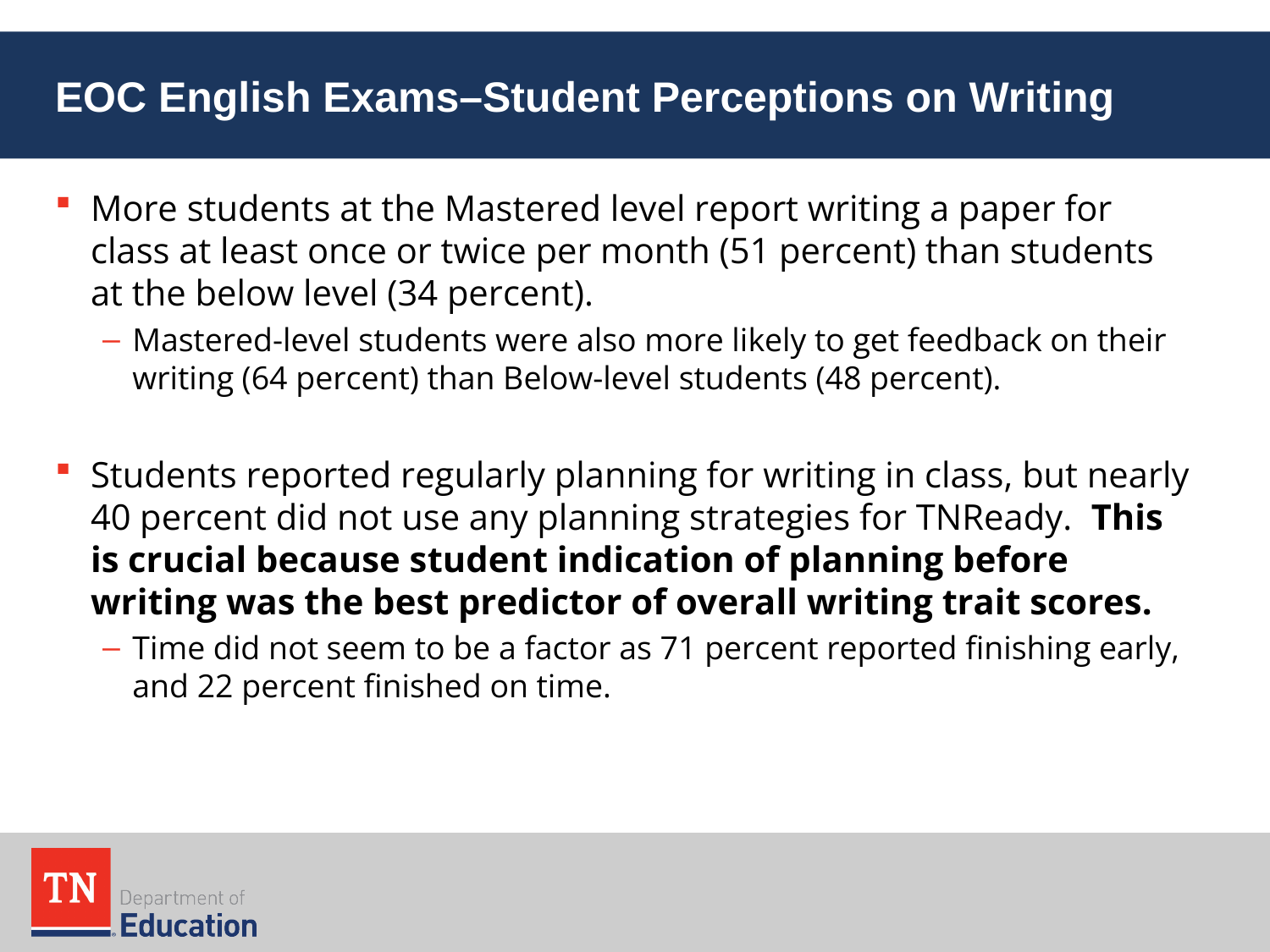

# EOC English Exams–Student Perceptions on Writing
More students at the Mastered level report writing a paper for class at least once or twice per month (51 percent) than students at the below level (34 percent).
Mastered-level students were also more likely to get feedback on their writing (64 percent) than Below-level students (48 percent).

Students reported regularly planning for writing in class, but nearly 40 percent did not use any planning strategies for TNReady.  This is crucial because student indication of planning before writing was the best predictor of overall writing trait scores.
Time did not seem to be a factor as 71 percent reported finishing early, and 22 percent finished on time.